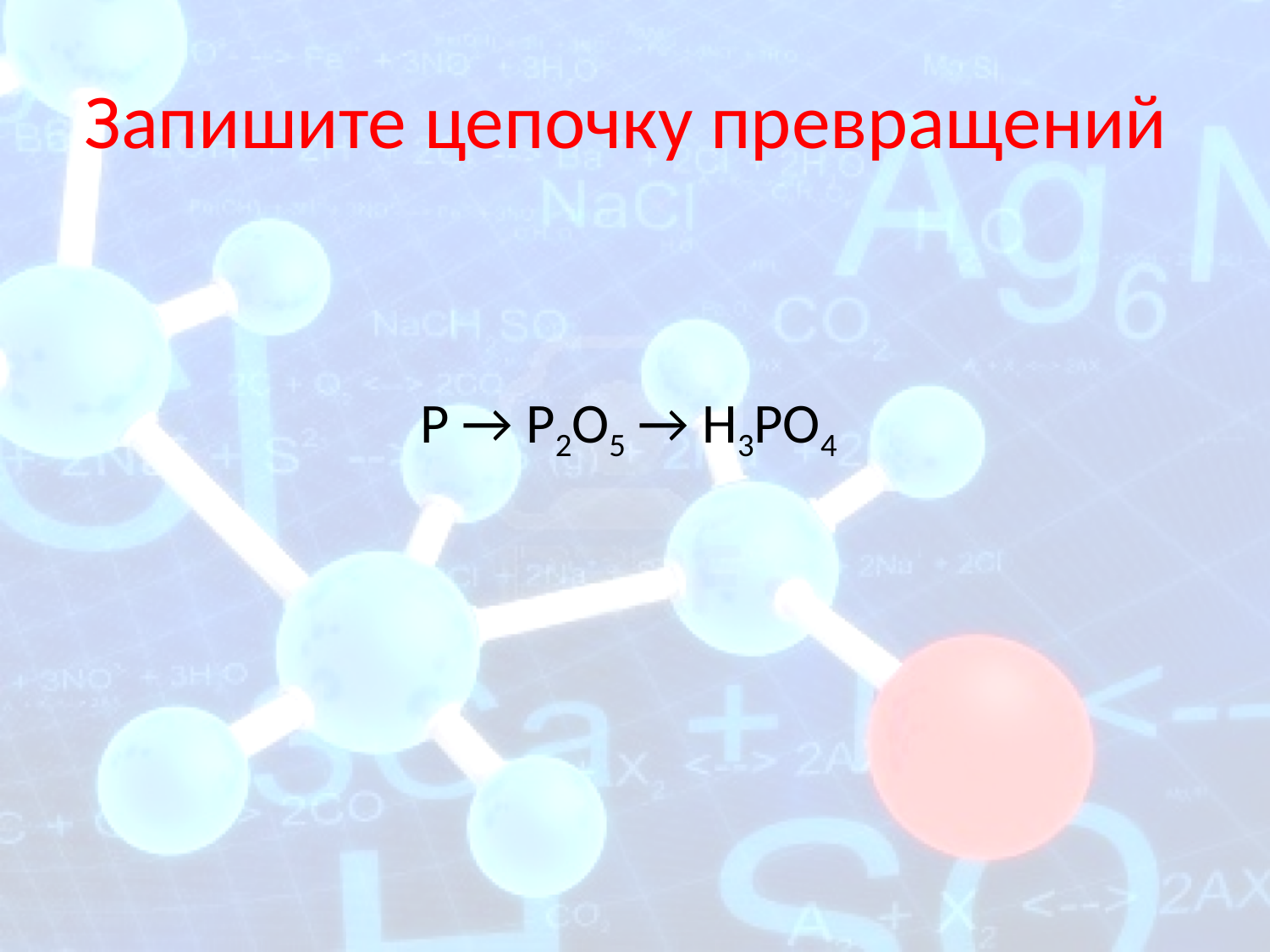

# Запишите цепочку превращений

Р → Р2О5 → Н3РО4